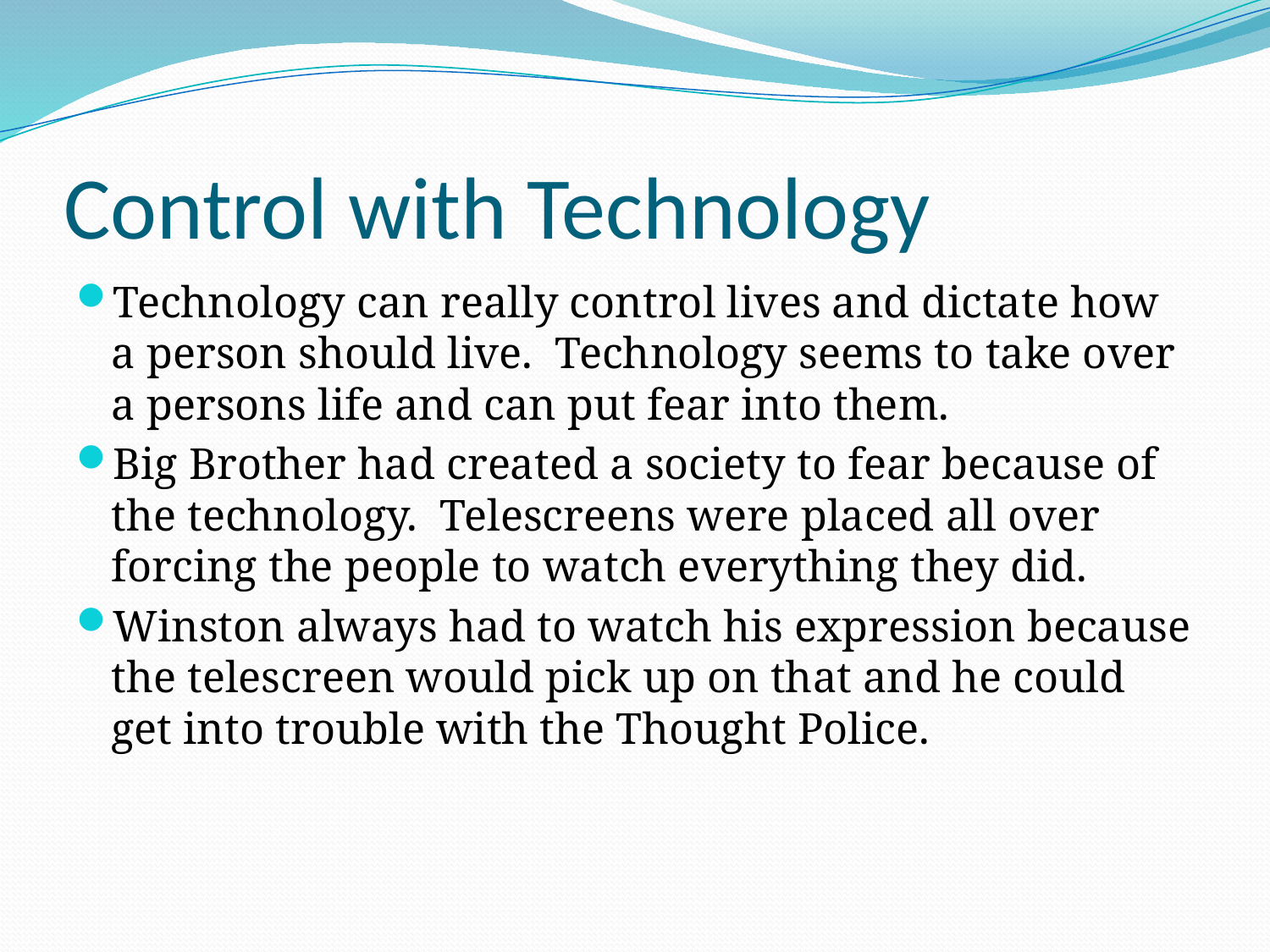

# Control with Technology
Technology can really control lives and dictate how a person should live.  Technology seems to take over a persons life and can put fear into them.
Big Brother had created a society to fear because of the technology.  Telescreens were placed all over forcing the people to watch everything they did.
Winston always had to watch his expression because the telescreen would pick up on that and he could get into trouble with the Thought Police.